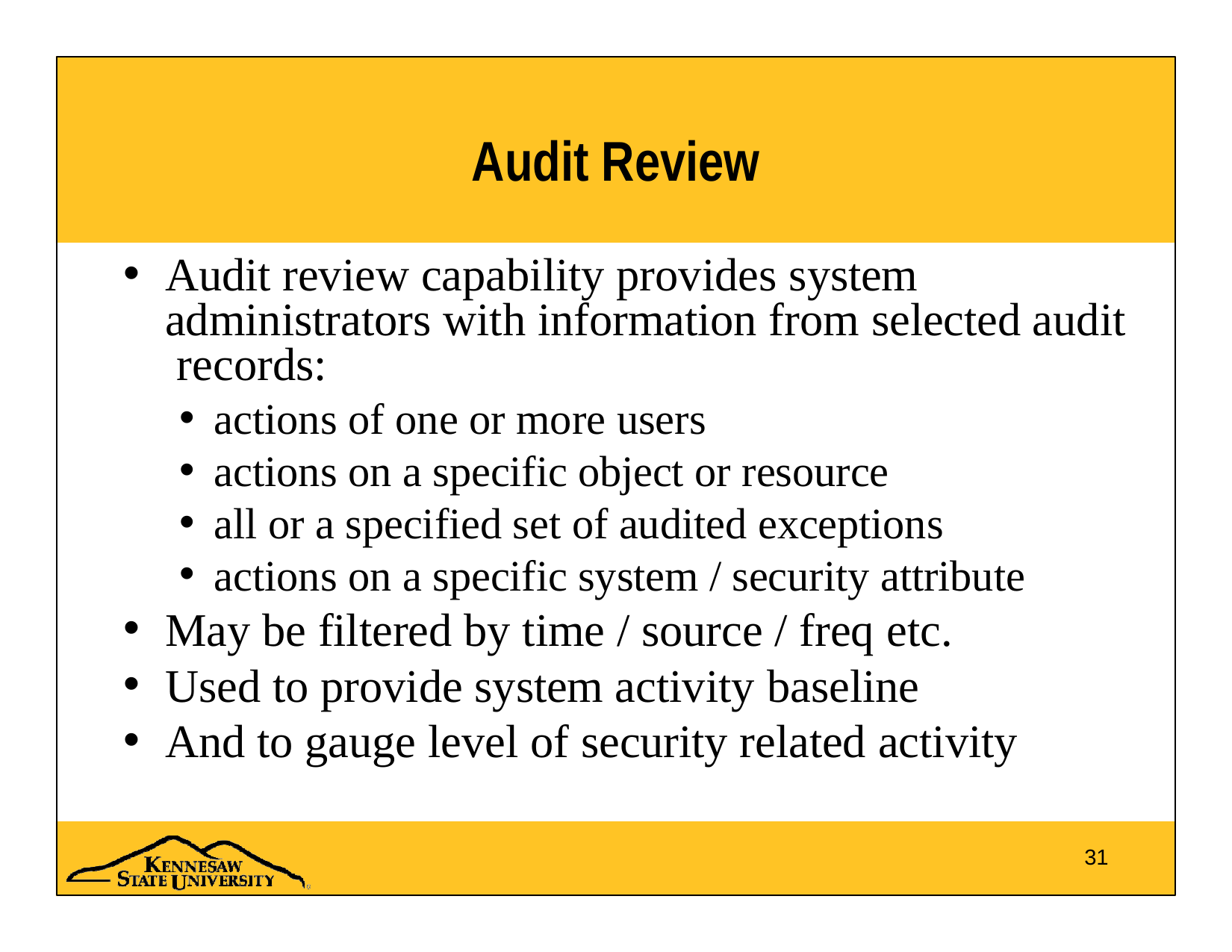

# Audit Review
Audit review capability provides system  administrators with information from selected audit  records:
actions of one or more users
actions on a specific object or resource
all or a specified set of audited exceptions
actions on a specific system / security attribute
May be filtered by time / source / freq etc.
Used to provide system activity baseline
And to gauge level of security related activity

31